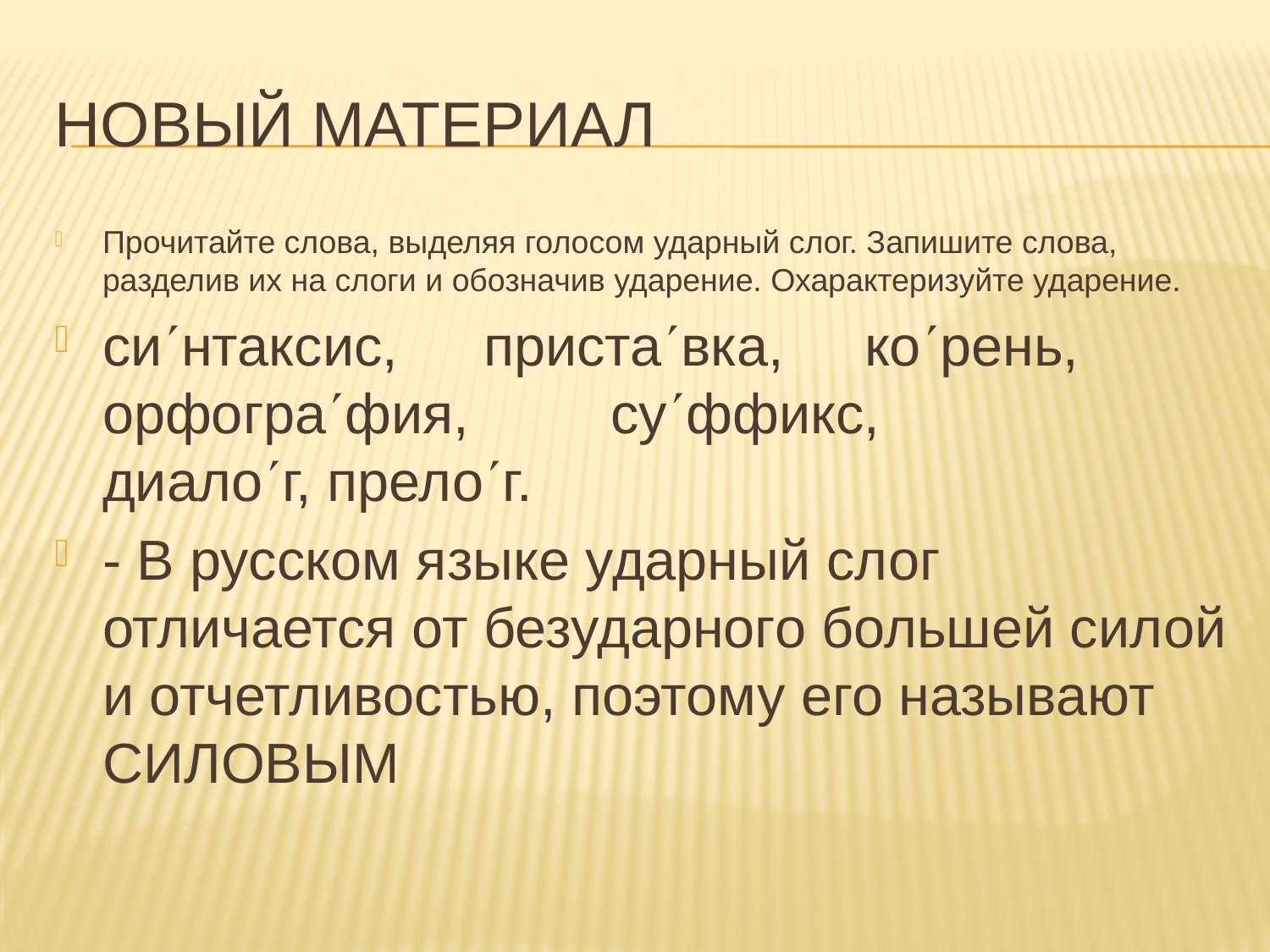

# Новый материал
Прочитайте слова, выделяя голосом ударный слог. Запишите слова, разделив их на слоги и обозначив ударение. Охарактеризуйте ударение.
си′нтаксис, 	приста′вка, 	ко′рень, орфогра′фия, 	су′ффикс, 		диало′г, прело′г.
- В русском языке ударный слог отличается от безударного большей силой и отчетливостью, поэтому его называют СИЛОВЫМ